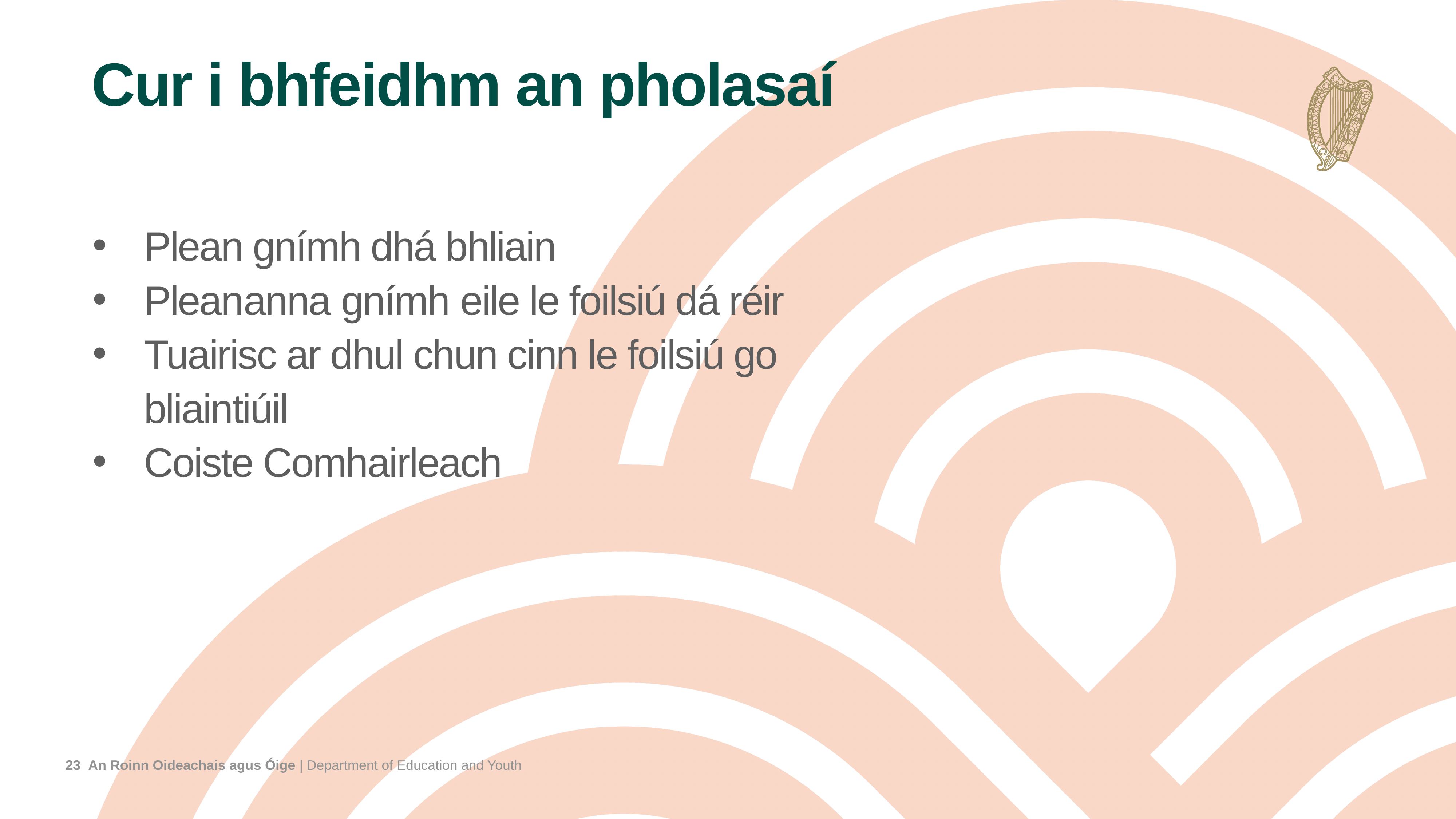

# Cur i bhfeidhm an pholasaí
Plean gnímh dhá bhliain
Pleananna gnímh eile le foilsiú dá réir
Tuairisc ar dhul chun cinn le foilsiú go bliaintiúil
Coiste Comhairleach